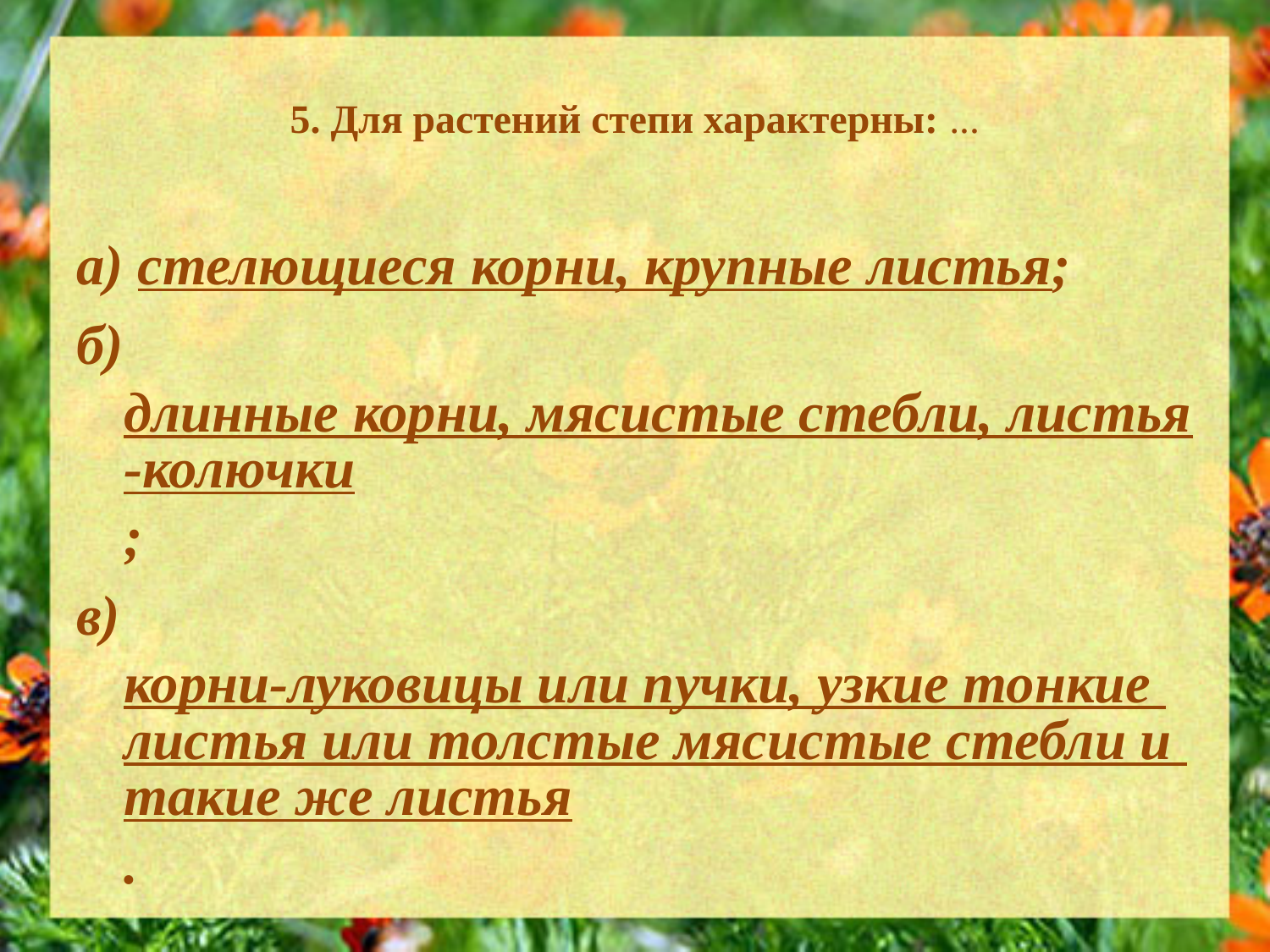

# 5. Для растений степи характерны: ...
а) стелющиеся корни, крупные листья;
б) длинные корни, мясистые стебли, листья-колючки;
в)  корни-луковицы или пучки, узкие тонкие листья или толстые мясистые стебли и такие же листья.